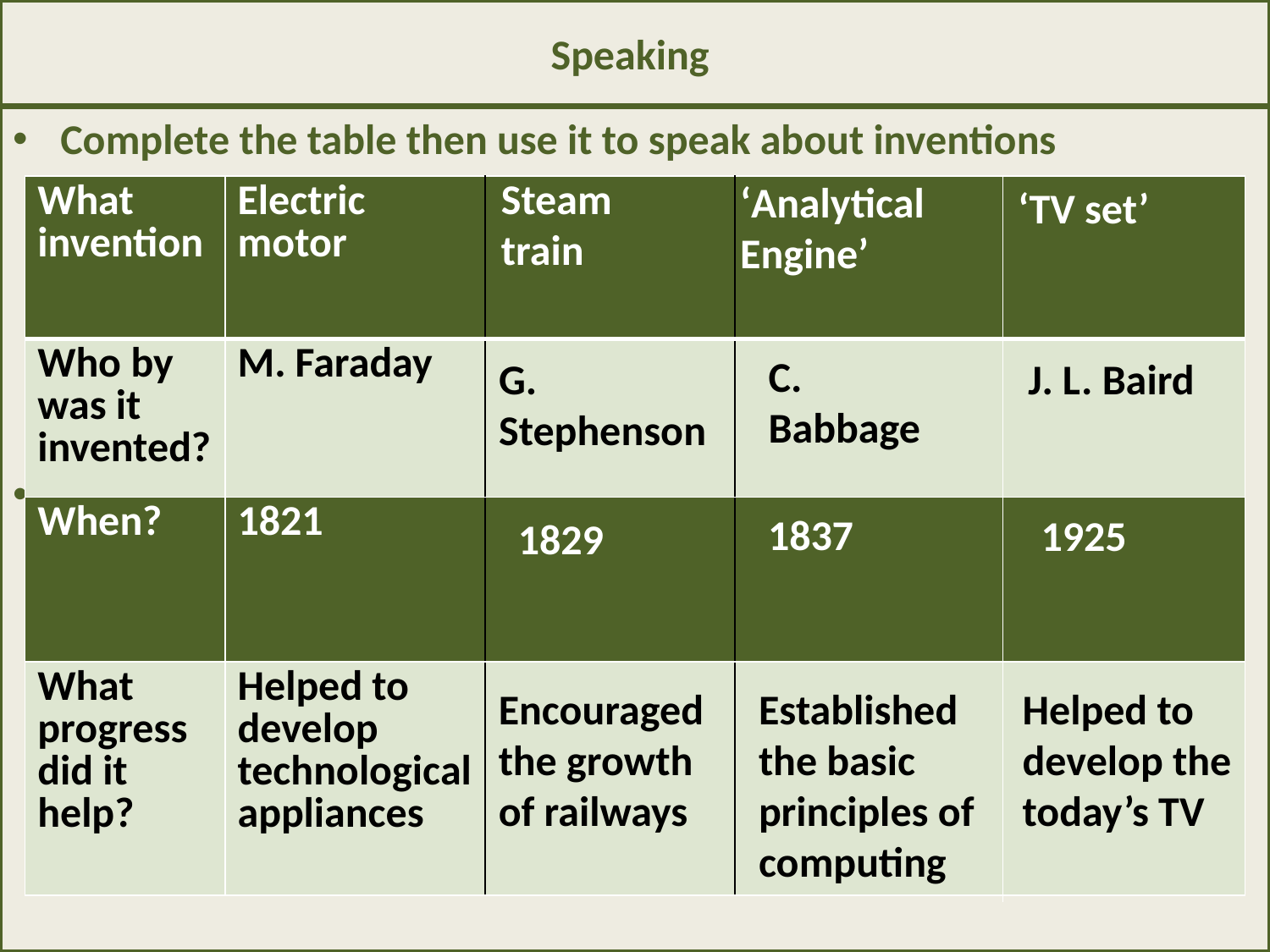

# Speaking
Complete the table then use it to speak about inventions

Steam
train
‘Analytical
Engine’
‘TV set’
| What invention | Electric motor |  |  |
| --- | --- | --- | --- |
| Who by was it invented? | M. Faraday |  |  |
| When? | 1821 |  |  |
| What progress did it help? | Helped to develop technological appliances |  |  |
C.
Babbage
G.
Stephenson
J. L. Baird
1837
1925
1829
Encouraged
the growth
of railways
Established
the basic
principles of
computing
Helped to
develop the
today’s TV